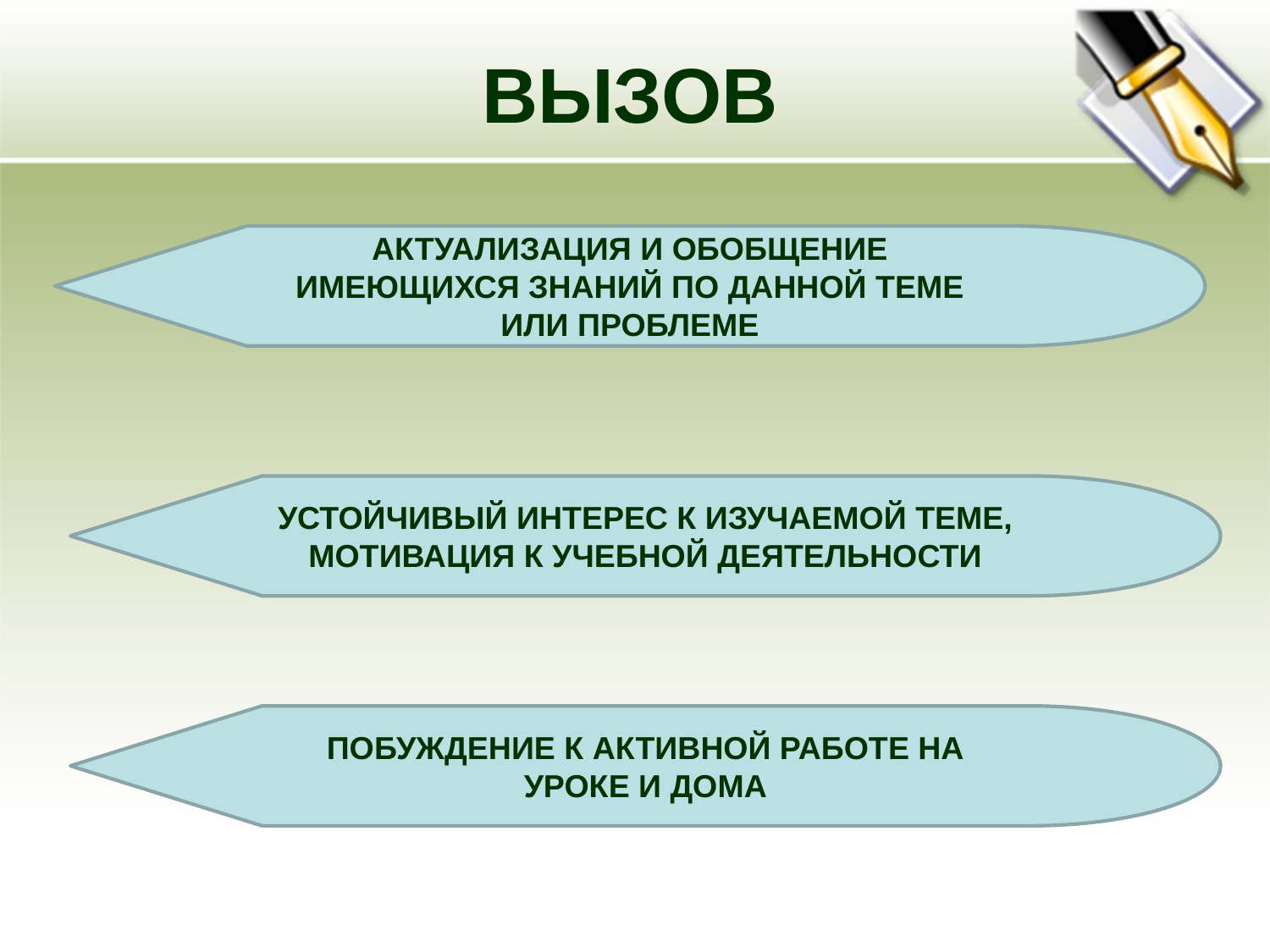

# ВЫЗОВ
АКТУАЛИЗАЦИЯ И ОБОБЩЕНИЕ ИМЕЮЩИХСЯ ЗНАНИЙ ПО ДАННОЙ ТЕМЕ ИЛИ ПРОБЛЕМЕ
УСТОЙЧИВЫЙ ИНТЕРЕС К ИЗУЧАЕМОЙ ТЕМЕ, МОТИВАЦИЯ К УЧЕБНОЙ ДЕЯТЕЛЬНОСТИ
ПОБУЖДЕНИЕ К АКТИВНОЙ РАБОТЕ НА УРОКЕ И ДОМА